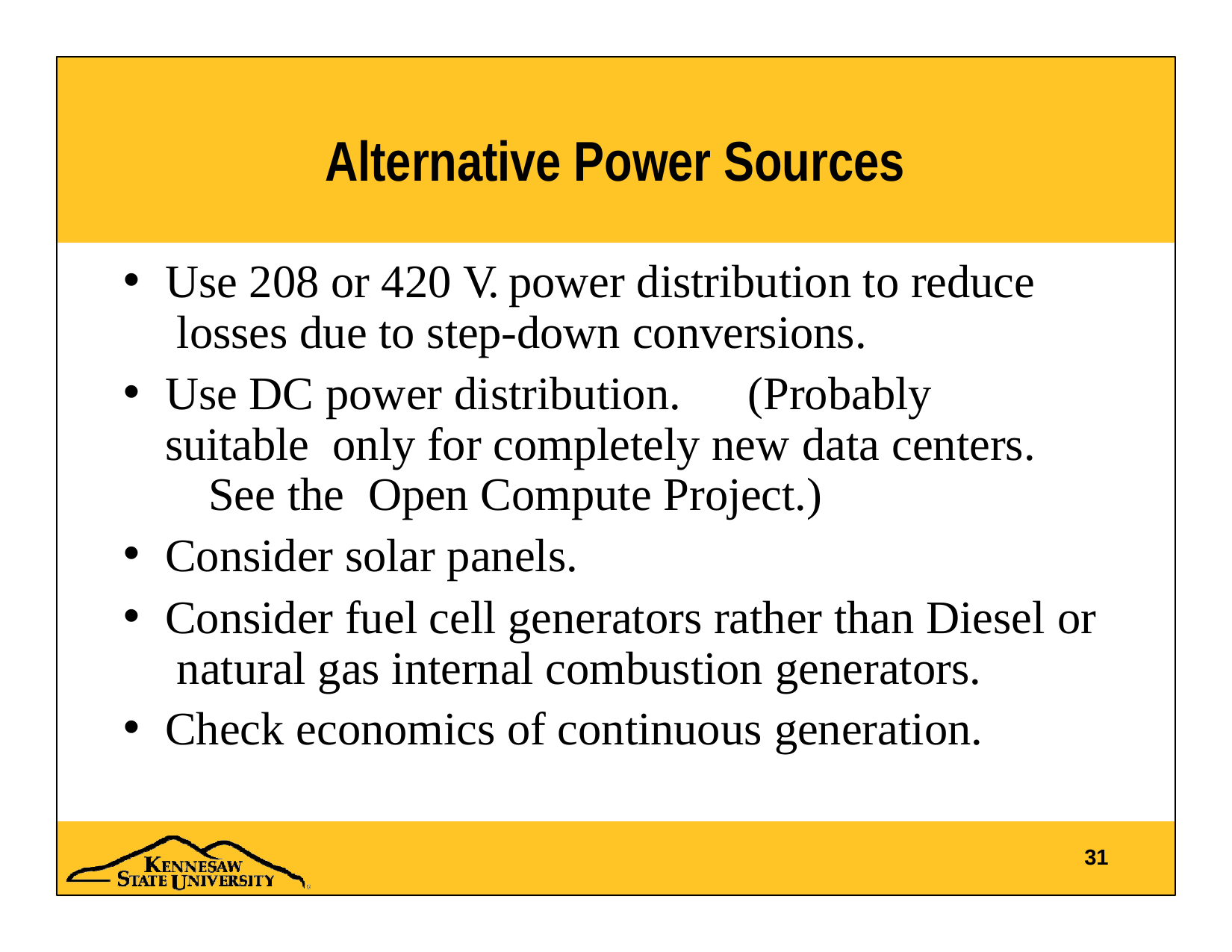

# Alternative Power Sources
Use 208 or 420 V. power distribution to reduce  losses due to step-down conversions.
Use DC power distribution.	(Probably suitable  only for completely new data centers.	See the  Open Compute Project.)
Consider solar panels.
Consider fuel cell generators rather than Diesel or  natural gas internal combustion generators.
Check economics of continuous generation.

31